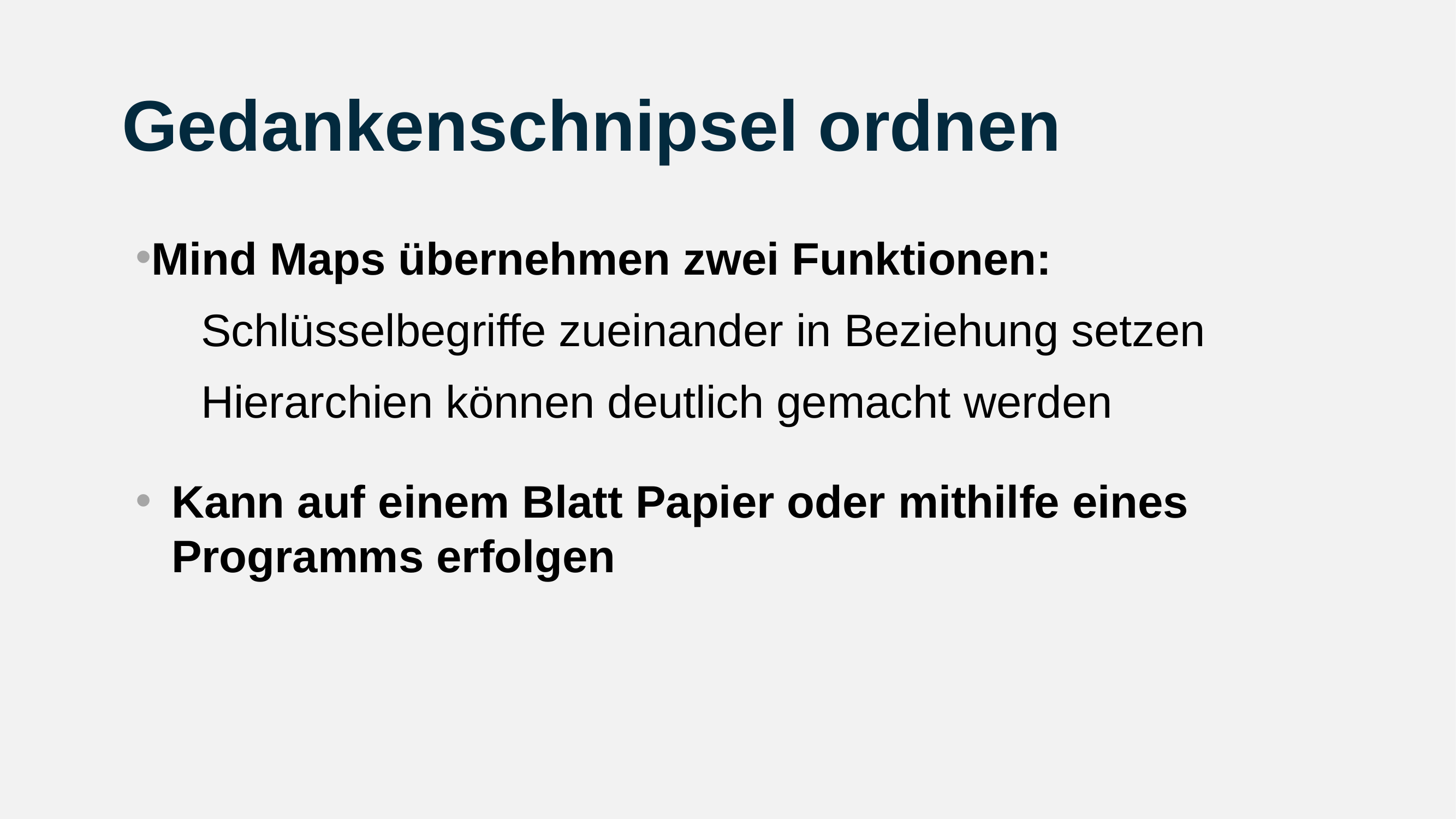

# Gedankenschnipsel ordnen
Mind Maps übernehmen zwei Funktionen:
Schlüsselbegriffe zueinander in Beziehung setzen
Hierarchien können deutlich gemacht werden
Kann auf einem Blatt Papier oder mithilfe eines Programms erfolgen